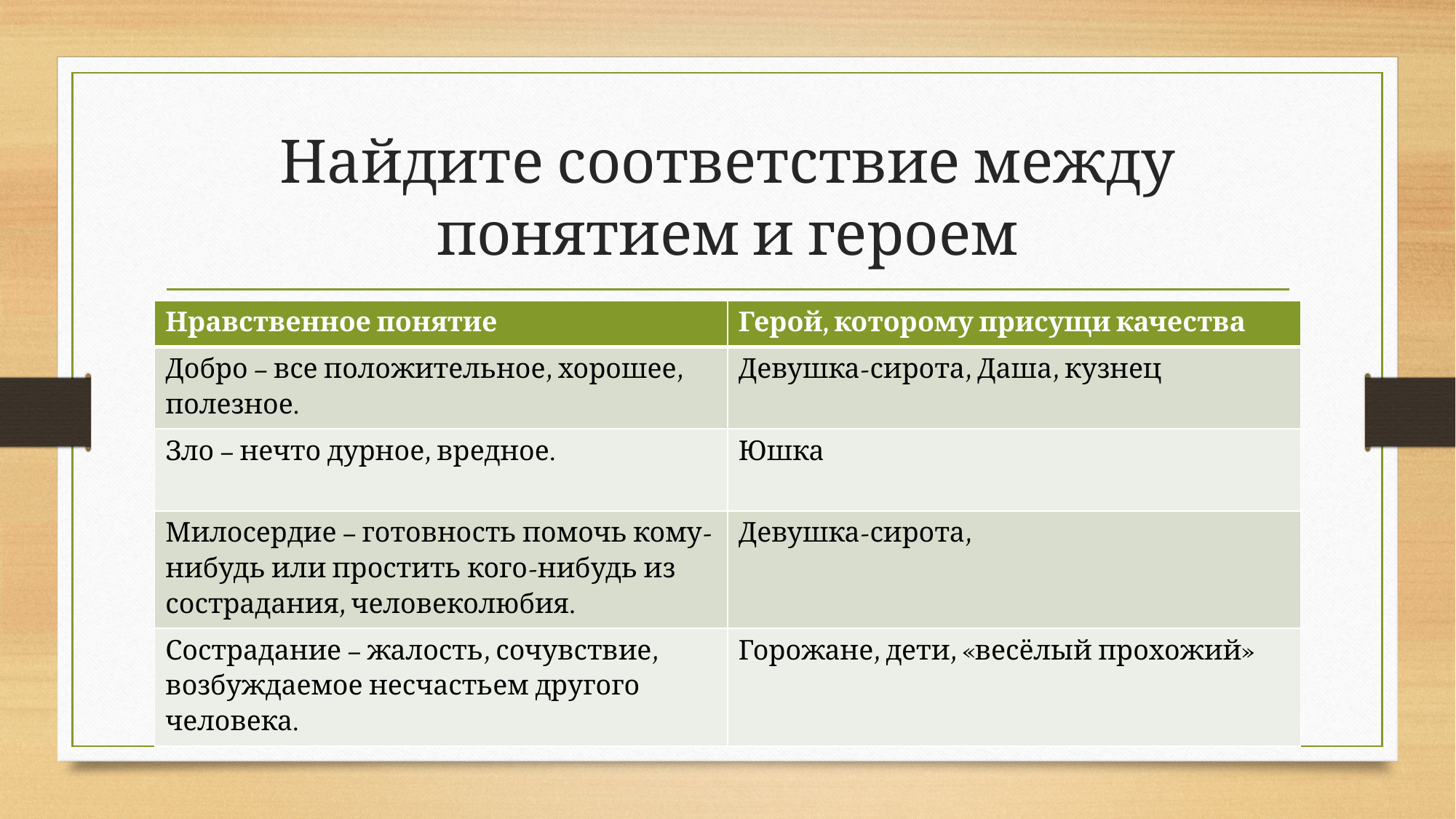

# Найдите соответствие между понятием и героем
| Нравственное понятие | Герой, которому присущи качества |
| --- | --- |
| Добро – все положительное, хорошее, полезное. | Девушка-сирота, Даша, кузнец |
| Зло – нечто дурное, вредное. | Юшка |
| Милосердие – готовность помочь кому-нибудь или простить кого-нибудь из сострадания, человеколюбия. | Девушка-сирота, |
| Сострадание – жалость, сочувствие, возбуждаемое несчастьем другого человека. | Горожане, дети, «весёлый прохожий» |